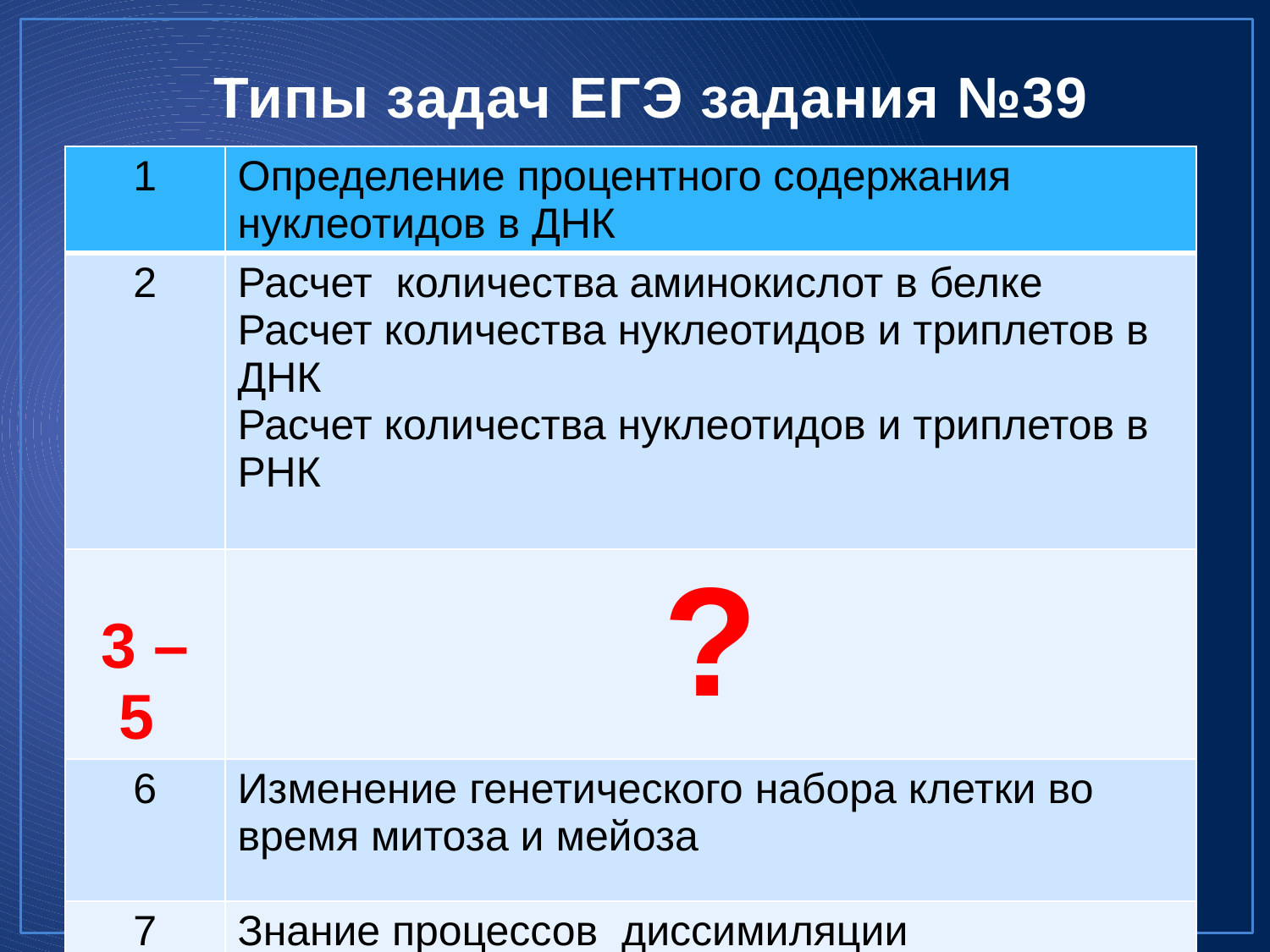

# Типы задач ЕГЭ задания №39
| 1 | Определение процентного содержания нуклеотидов в ДНК |
| --- | --- |
| 2 | Расчет количества аминокислот в белке Расчет количества нуклеотидов и триплетов в ДНК Расчет количества нуклеотидов и триплетов в РНК |
| 3 – 5 | ? |
| 6 | Изменение генетического набора клетки во время митоза и мейоза |
| 7 | Знание процессов диссимиляции |